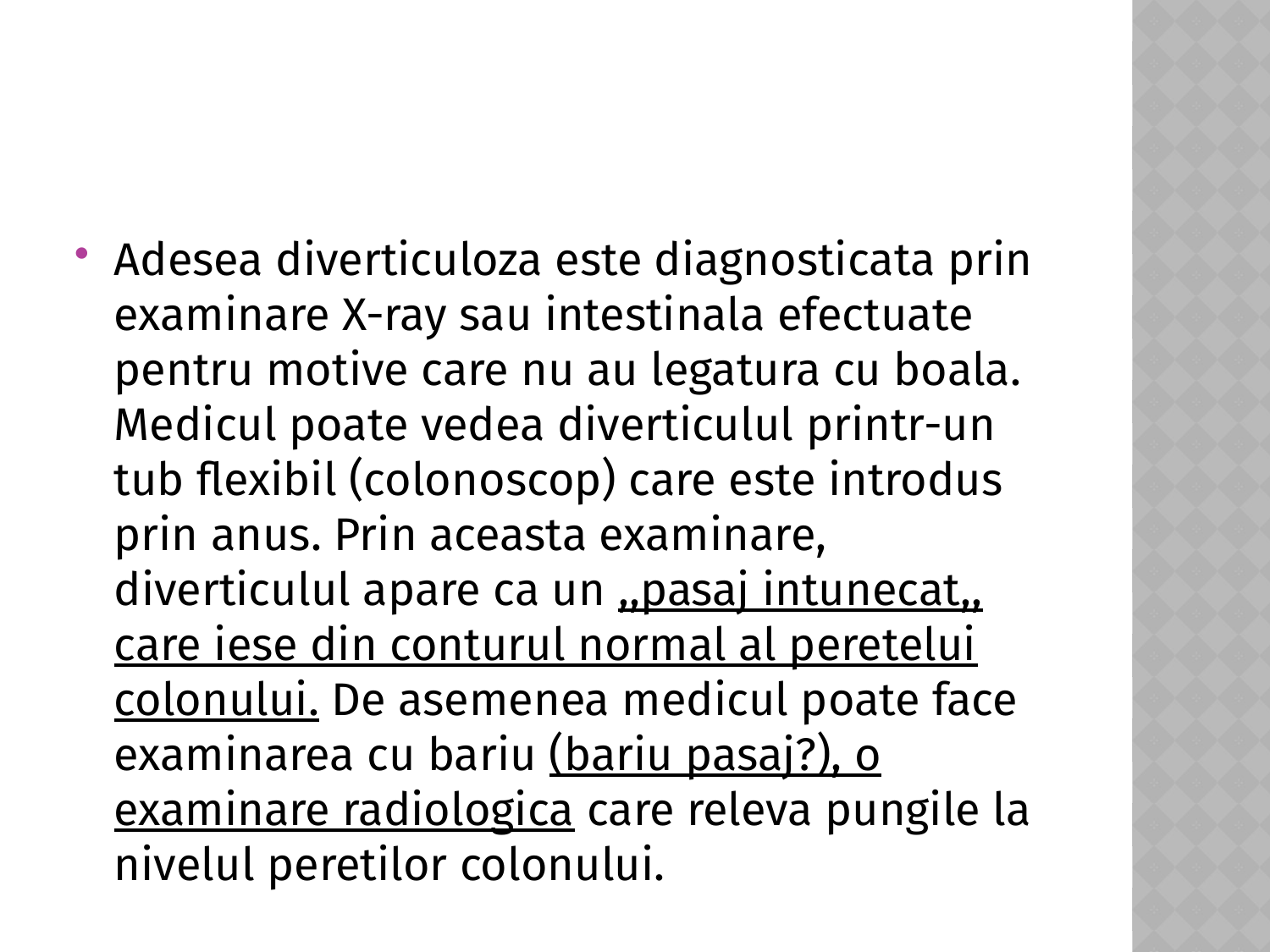

Adesea diverticuloza este diagnosticata prin examinare X-ray sau intestinala efectuate pentru motive care nu au legatura cu boala. Medicul poate vedea diverticulul printr-un tub flexibil (colonoscop) care este introdus prin anus. Prin aceasta examinare, diverticulul apare ca un ,,pasaj intunecat,, care iese din conturul normal al peretelui colonului. De asemenea medicul poate face examinarea cu bariu (bariu pasaj?), o examinare radiologica care releva pungile la nivelul peretilor colonului.